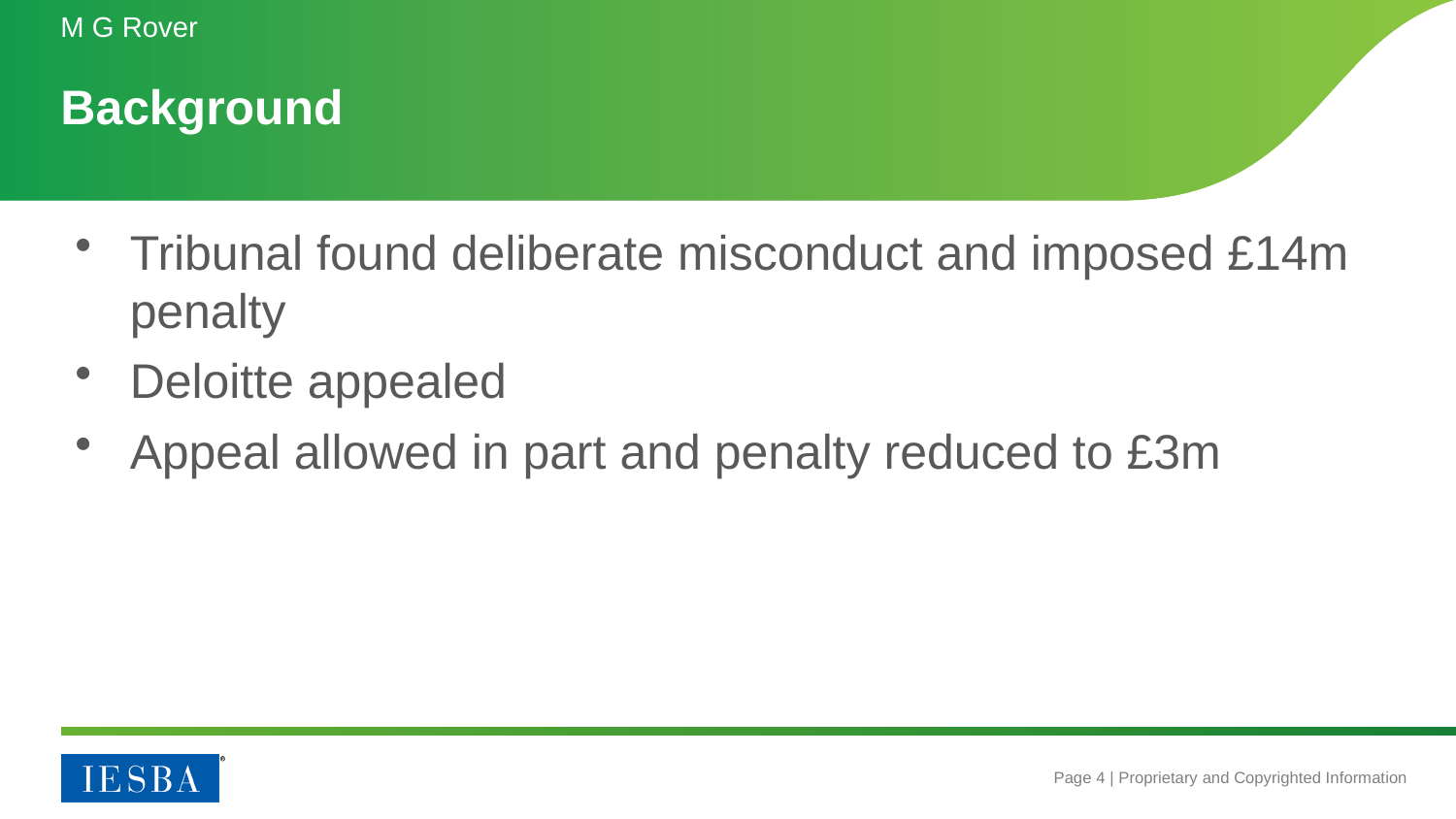

M G Rover
# Background
Tribunal found deliberate misconduct and imposed £14m penalty
Deloitte appealed
Appeal allowed in part and penalty reduced to £3m